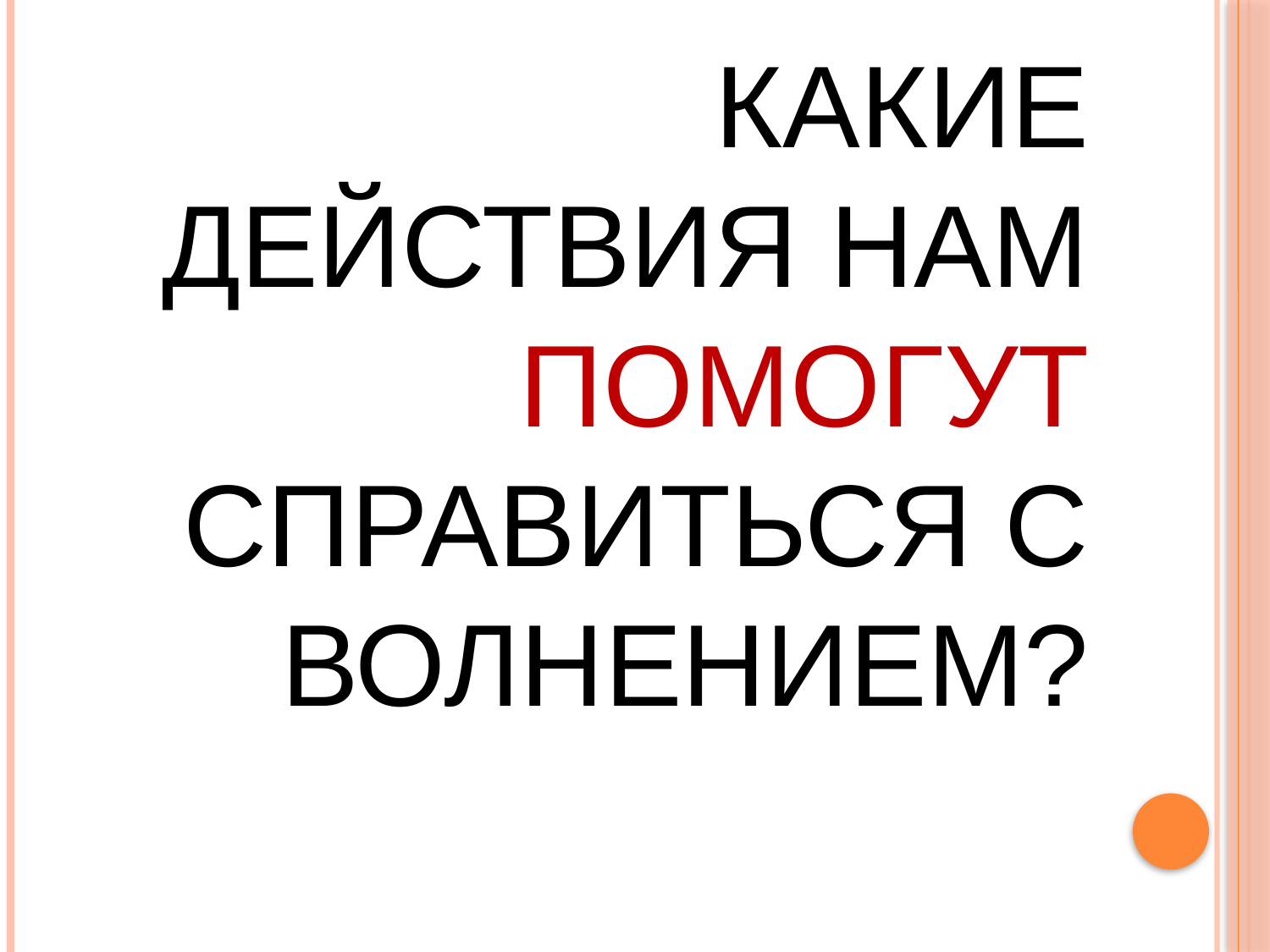

# Какие действия нам помогут справиться с волнением?